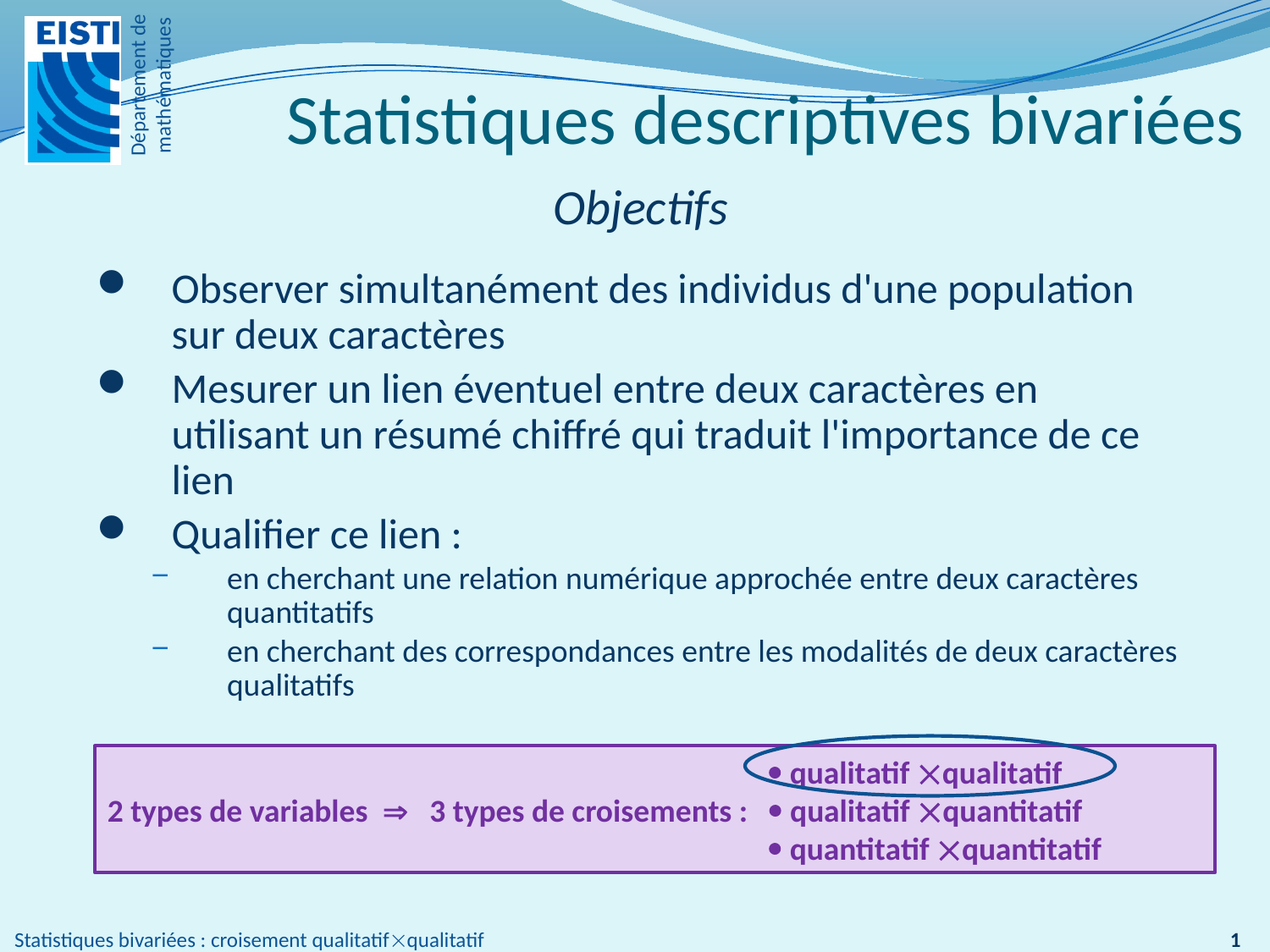

# Statistiques descriptives bivariées
Objectifs

Observer simultanément des individus d'une population sur deux caractères
Mesurer un lien éventuel entre deux caractères en utilisant un résumé chiffré qui traduit l'importance de ce lien
Qualifier ce lien :
en cherchant une relation numérique approchée entre deux caractères quantitatifs
en cherchant des correspondances entre les modalités de deux caractères qualitatifs

                                                                                            • qualitatif ×qualitatif
2 types de variables  ⇒   3 types de croisements :   • qualitatif ×quantitatif
                                                                                            • quantitatif ×quantitatif
1